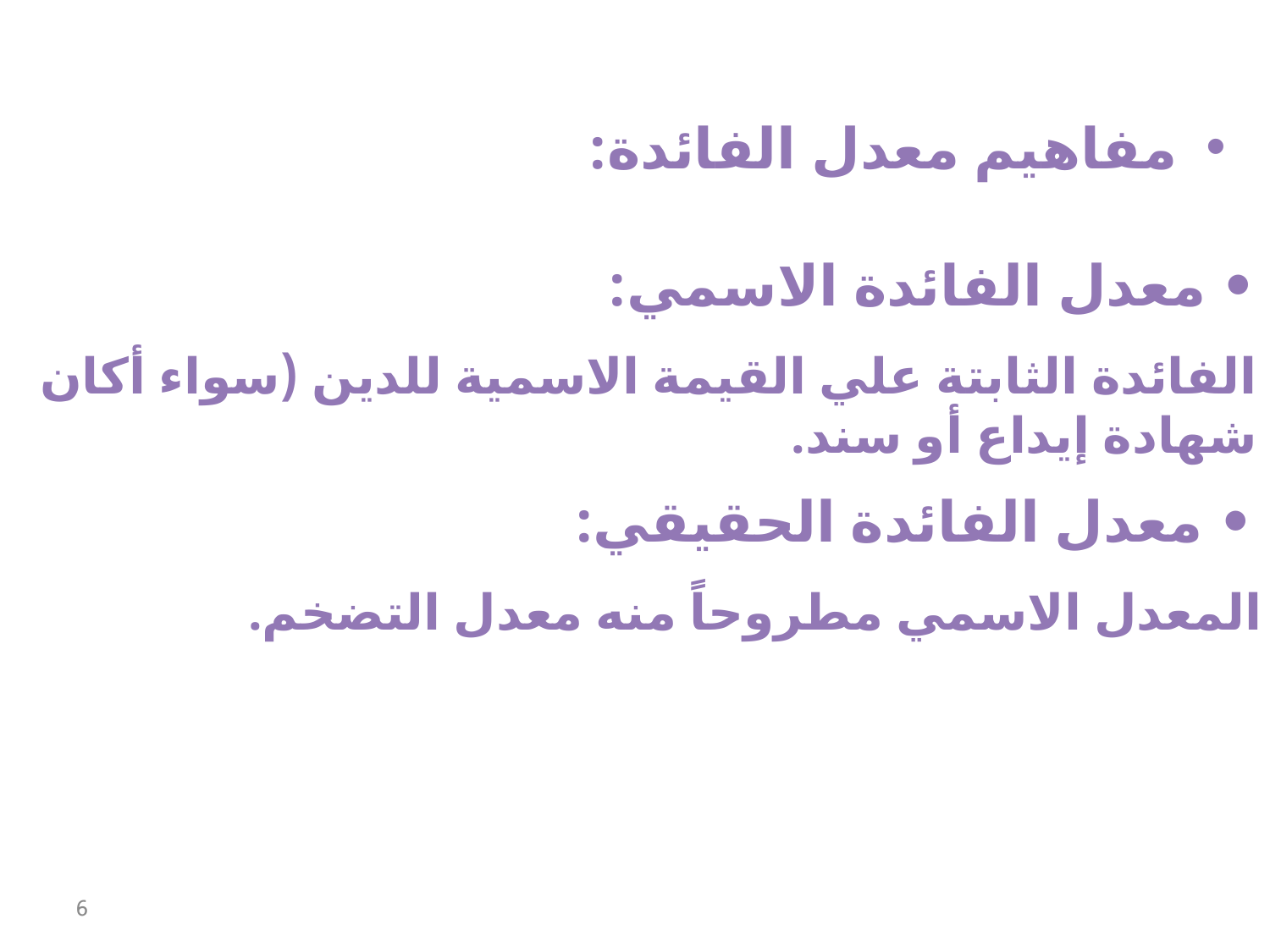

مفاهيم معدل الفائدة:
	• معدل الفائدة الاسمي:
	الفائدة الثابتة علي القيمة الاسمية للدين (سواء أكان شهادة إيداع أو 	سند.

	 • معدل الفائدة الحقيقي:
	المعدل الاسمي مطروحاً منه معدل التضخم.
6